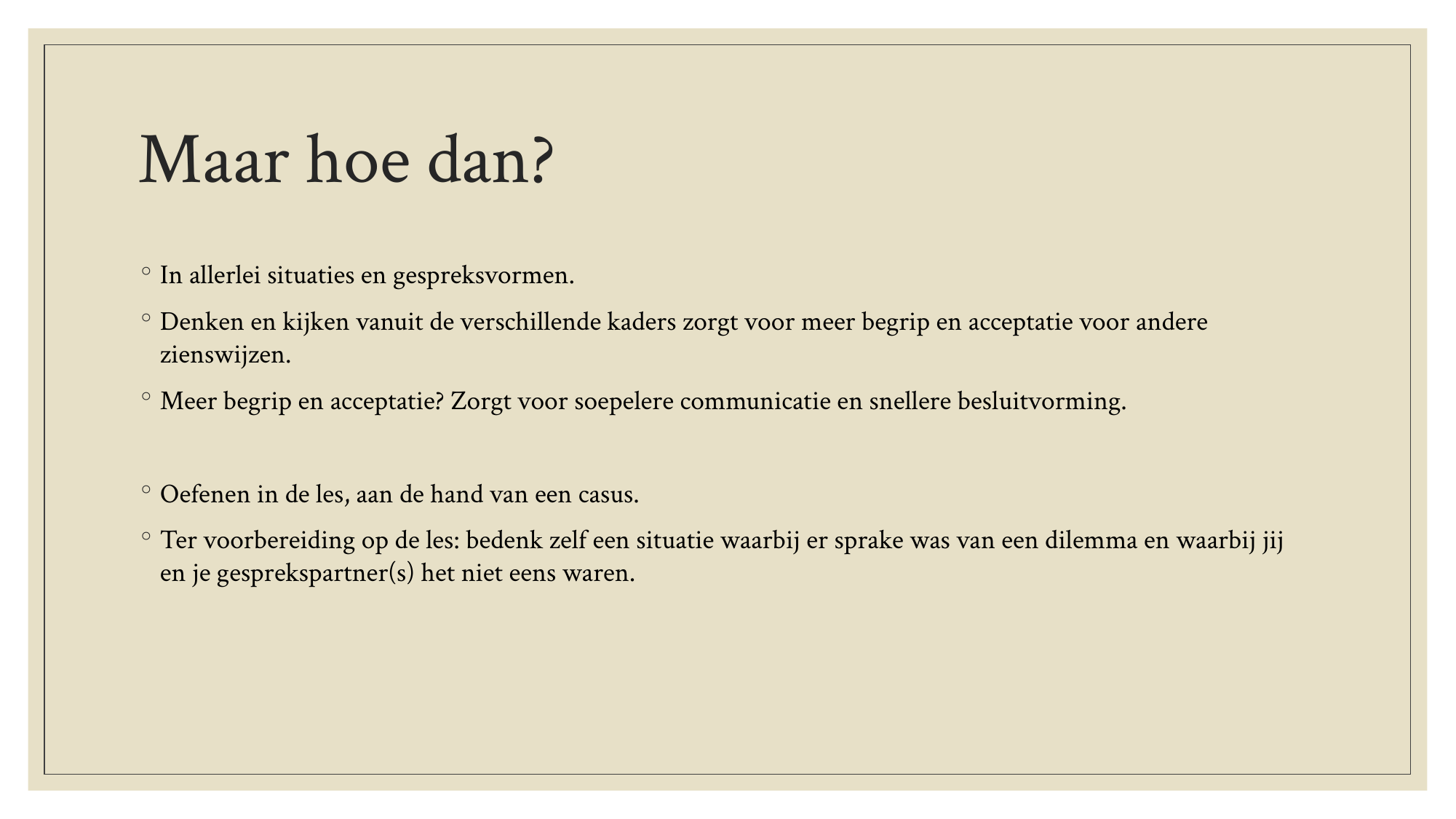

# Maar hoe dan?
In allerlei situaties en gespreksvormen.
Denken en kijken vanuit de verschillende kaders zorgt voor meer begrip en acceptatie voor andere zienswijzen.
Meer begrip en acceptatie? Zorgt voor soepelere communicatie en snellere besluitvorming.

Oefenen in de les, aan de hand van een casus.
Ter voorbereiding op de les: bedenk zelf een situatie waarbij er sprake was van een dilemma en waarbij jij en je gesprekspartner(s) het niet eens waren.